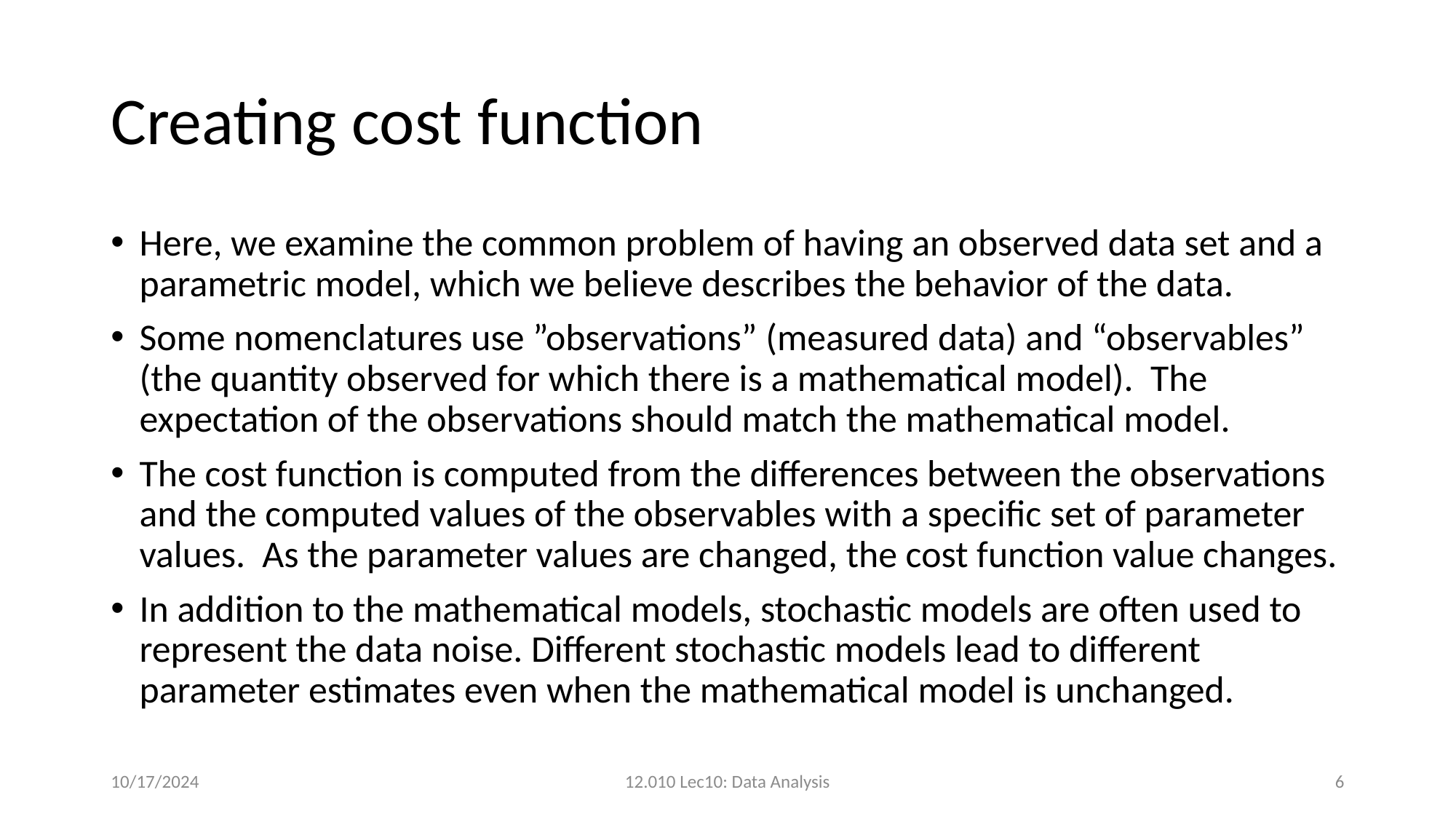

# Creating cost function
Here, we examine the common problem of having an observed data set and a parametric model, which we believe describes the behavior of the data.
Some nomenclatures use ”observations” (measured data) and “observables” (the quantity observed for which there is a mathematical model).  The expectation of the observations should match the mathematical model.
The cost function is computed from the differences between the observations and the computed values of the observables with a specific set of parameter values.  As the parameter values are changed, the cost function value changes.
In addition to the mathematical models, stochastic models are often used to represent the data noise. Different stochastic models lead to different parameter estimates even when the mathematical model is unchanged.
10/17/2024
12.010 Lec10: Data Analysis
6